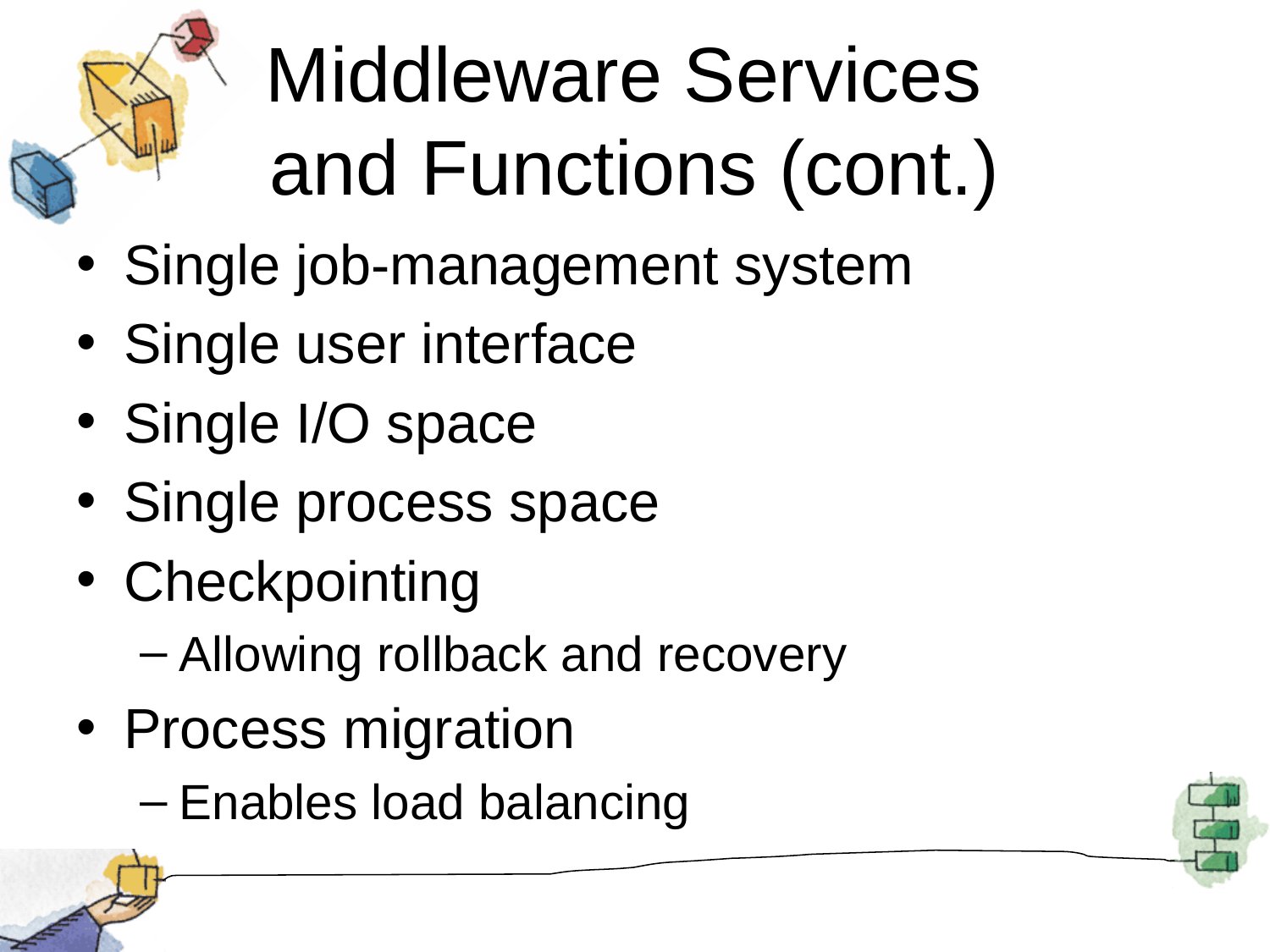

# Middleware Services and Functions (cont.)
Single job-management system
Single user interface
Single I/O space
Single process space
Checkpointing
Allowing rollback and recovery
Process migration
Enables load balancing